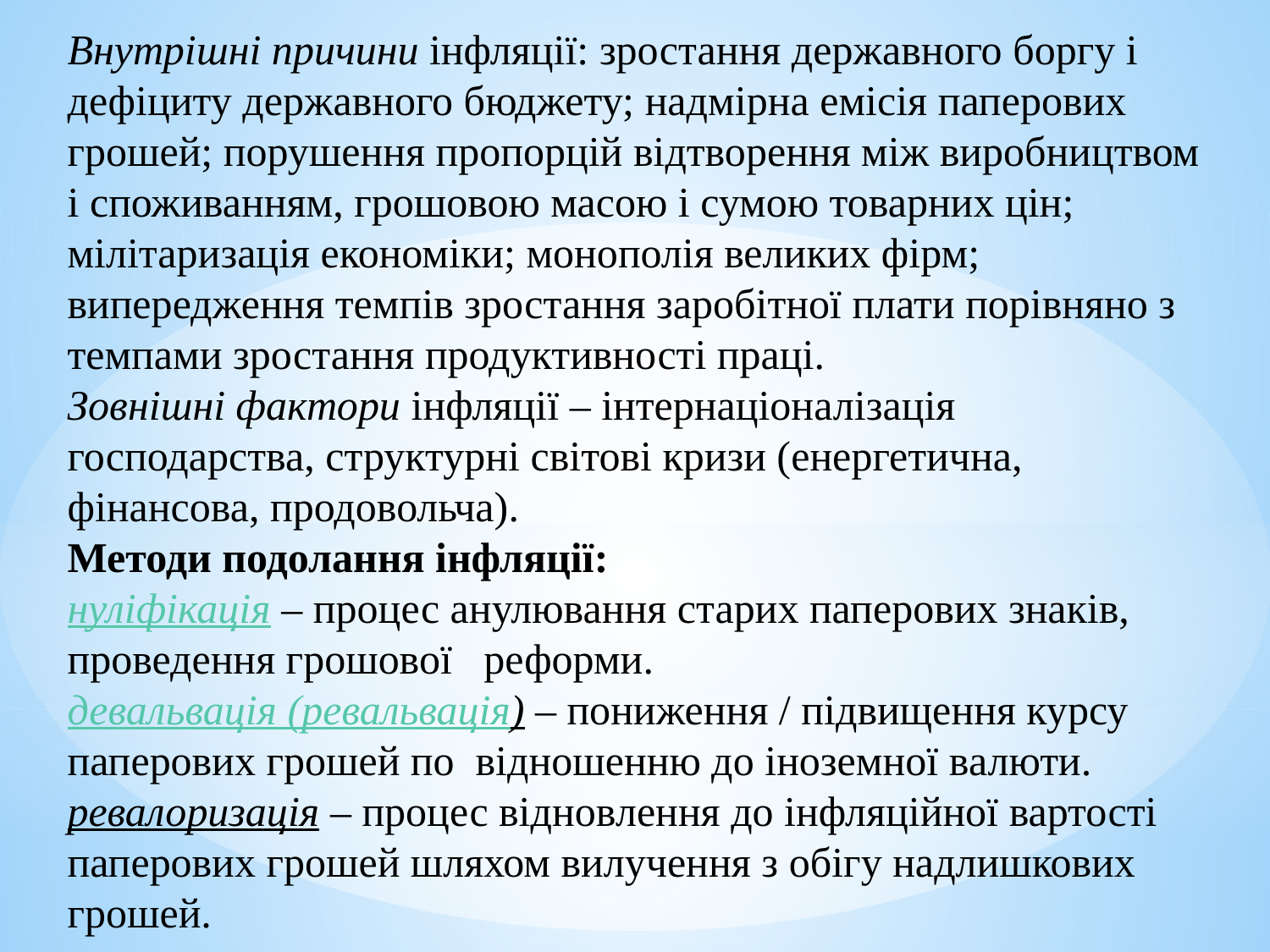

Внутрішні причини інфляції: зростання державного боргу і дефіциту державного бюджету; надмірна емісія паперових грошей; порушення пропорцій відтворення між виробництвом і споживанням, грошовою масою і сумою товарних цін; мілітаризація економіки; монополія великих фірм; випередження темпів зростання заробітної плати порівняно з темпами зростання продуктивності праці.
Зовнішні фактори інфляції – інтернаціоналізація господарства, структурні світові кризи (енергетична, фінансова, продовольча).
Методи подолання інфляції:
нуліфікація – процес анулювання старих паперових знаків, проведення грошової   реформи.
девальвація (ревальвація) – пониження / підвищення курсу паперових грошей по  відношенню до іноземної валюти.
ревалоризація – процес відновлення до інфляційної вартості паперових грошей шляхом вилучення з обігу надлишкових грошей.